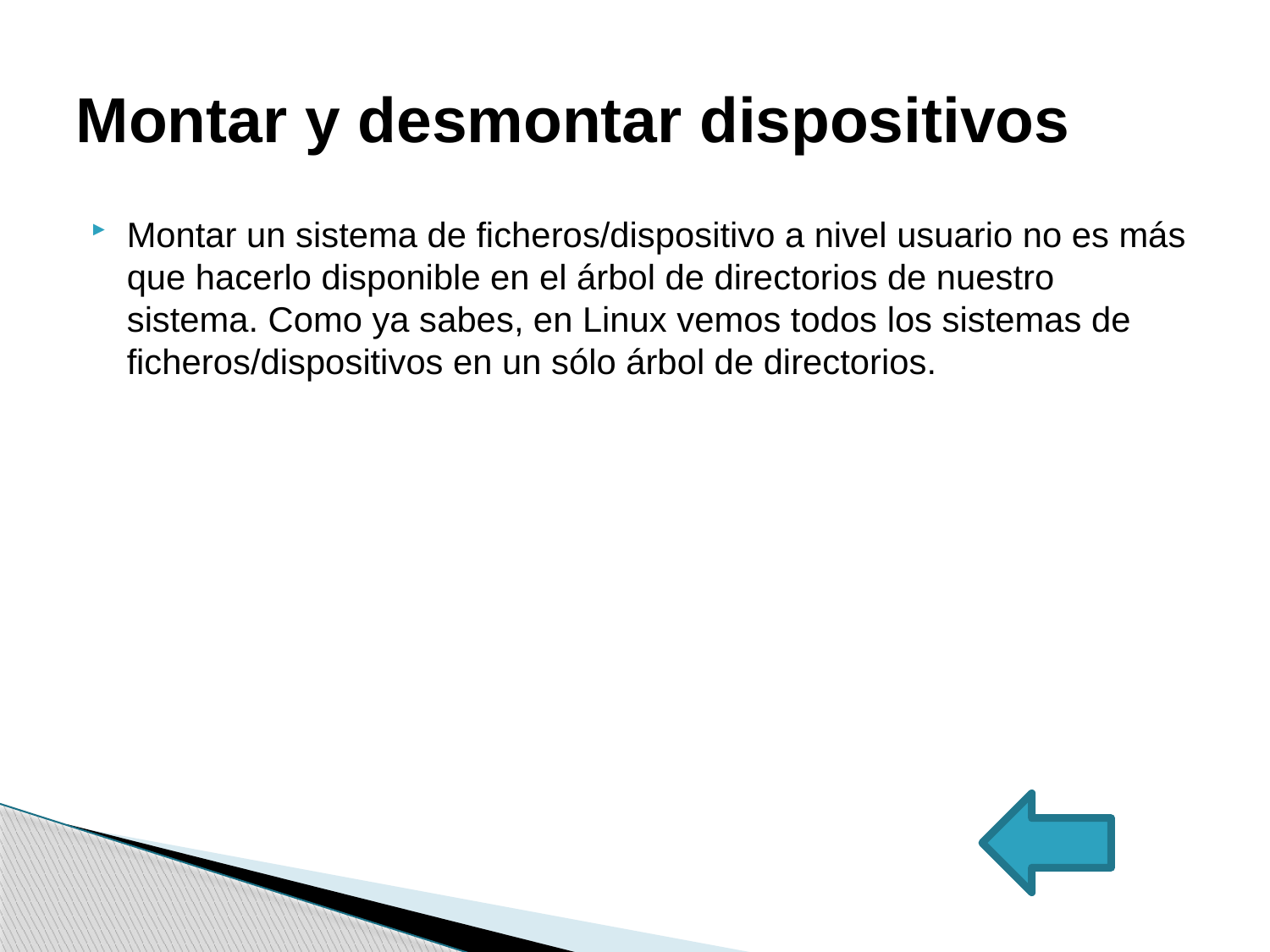

# Montar y desmontar dispositivos
Montar un sistema de ficheros/dispositivo a nivel usuario no es más que hacerlo disponible en el árbol de directorios de nuestro sistema. Como ya sabes, en Linux vemos todos los sistemas de ficheros/dispositivos en un sólo árbol de directorios.